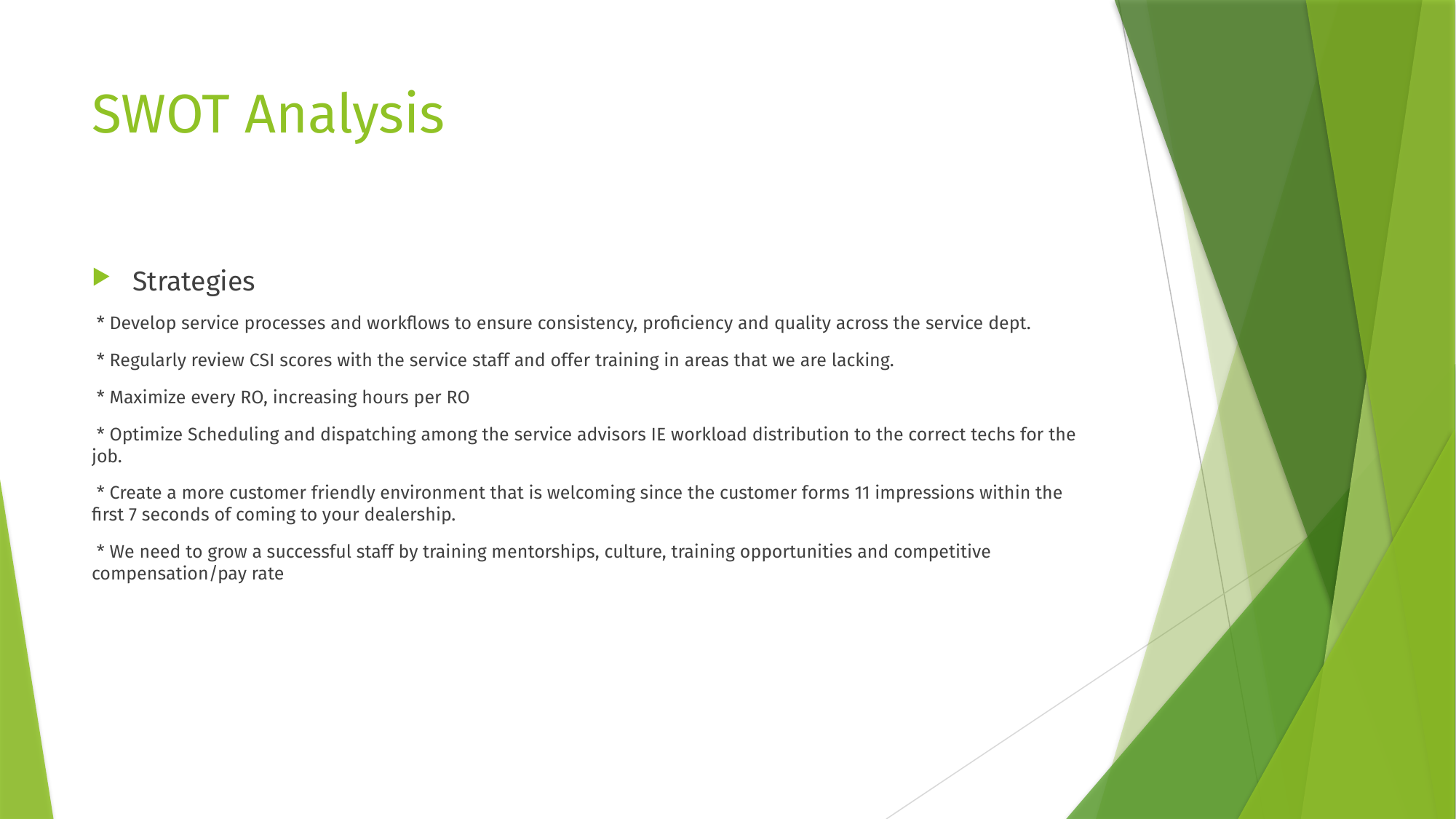

# SWOT Analysis
Strategies
 * Develop service processes and workflows to ensure consistency, proficiency and quality across the service dept.
 * Regularly review CSI scores with the service staff and offer training in areas that we are lacking.
 * Maximize every RO, increasing hours per RO
 * Optimize Scheduling and dispatching among the service advisors IE workload distribution to the correct techs for the job.
 * Create a more customer friendly environment that is welcoming since the customer forms 11 impressions within the first 7 seconds of coming to your dealership.
 * We need to grow a successful staff by training mentorships, culture, training opportunities and competitive compensation/pay rate